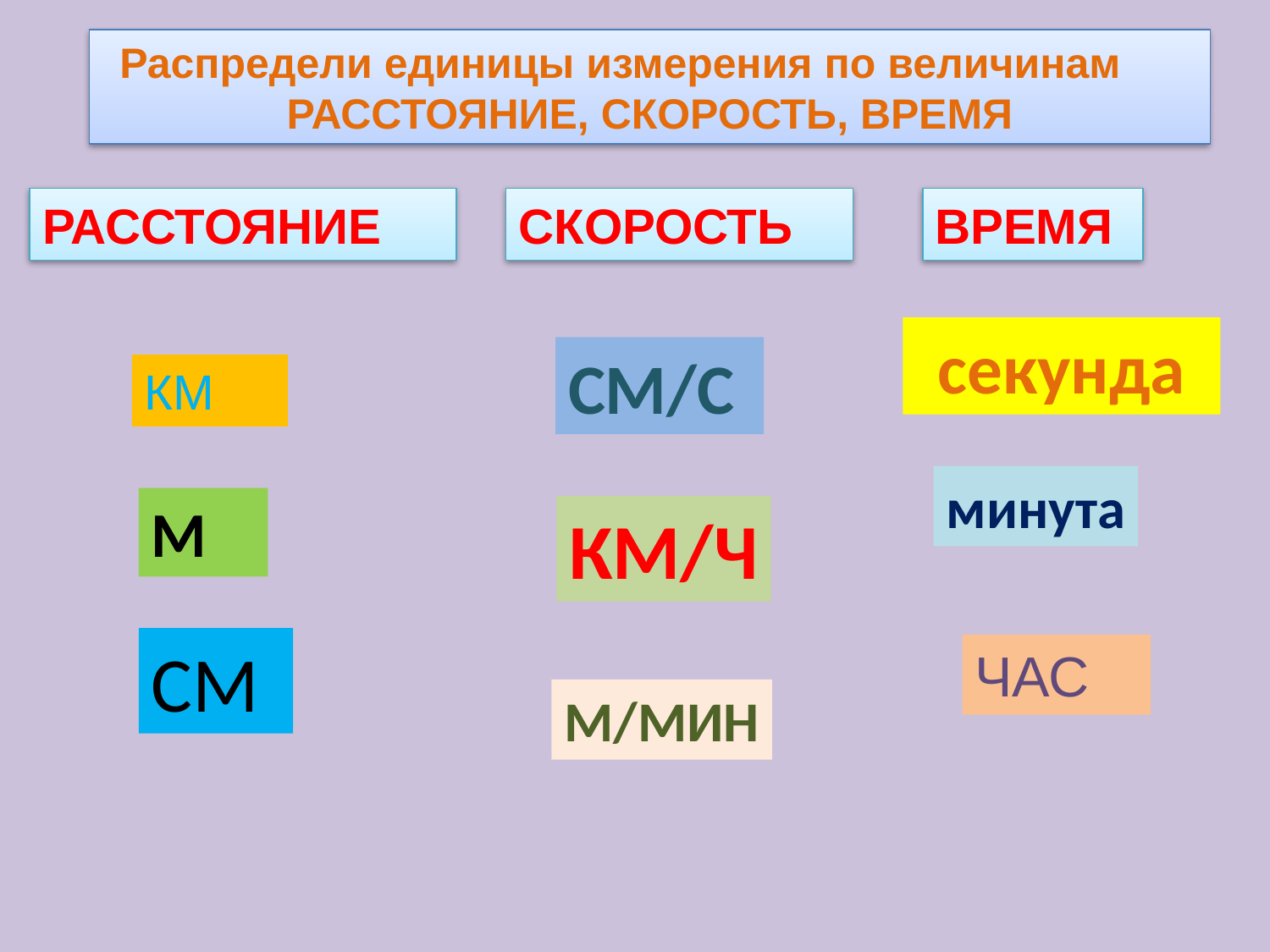

Распредели единицы измерения по величинам      РАССТОЯНИЕ, СКОРОСТЬ, ВРЕМЯ
РАССТОЯНИЕ
СКОРОСТЬ
ВРЕМЯ
секунда
СМ/С
КМ
минута
М
КМ/Ч
СМ
ЧАС
М/МИН